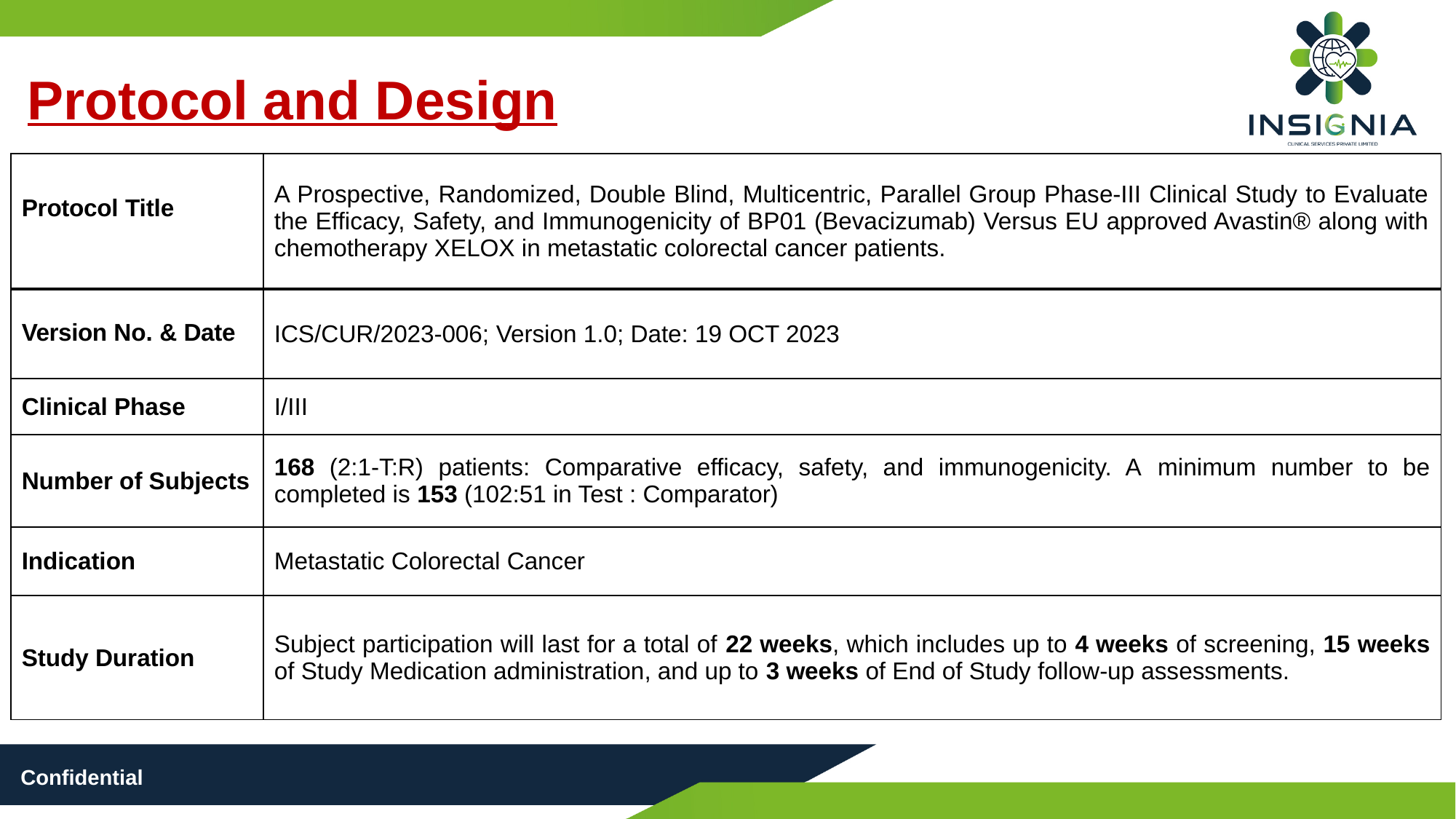

Protocol and Design
| Protocol Title | A Prospective, Randomized, Double Blind, Multicentric, Parallel Group Phase-III Clinical Study to Evaluate the Efficacy, Safety, and Immunogenicity of BP01 (Bevacizumab) Versus EU approved Avastin® along with chemotherapy XELOX in metastatic colorectal cancer patients. |
| --- | --- |
| Version No. & Date | ICS/CUR/2023-006; Version 1.0; Date: 19 OCT 2023 |
| Clinical Phase | I/III |
| Number of Subjects | 168 (2:1-T:R) patients: Comparative efficacy, safety, and immunogenicity. A minimum number to be completed is 153 (102:51 in Test : Comparator) |
| Indication | Metastatic Colorectal Cancer |
| Study Duration | Subject participation will last for a total of 22 weeks, which includes up to 4 weeks of screening, 15 weeks of Study Medication administration, and up to 3 weeks of End of Study follow-up assessments. |
Confidential